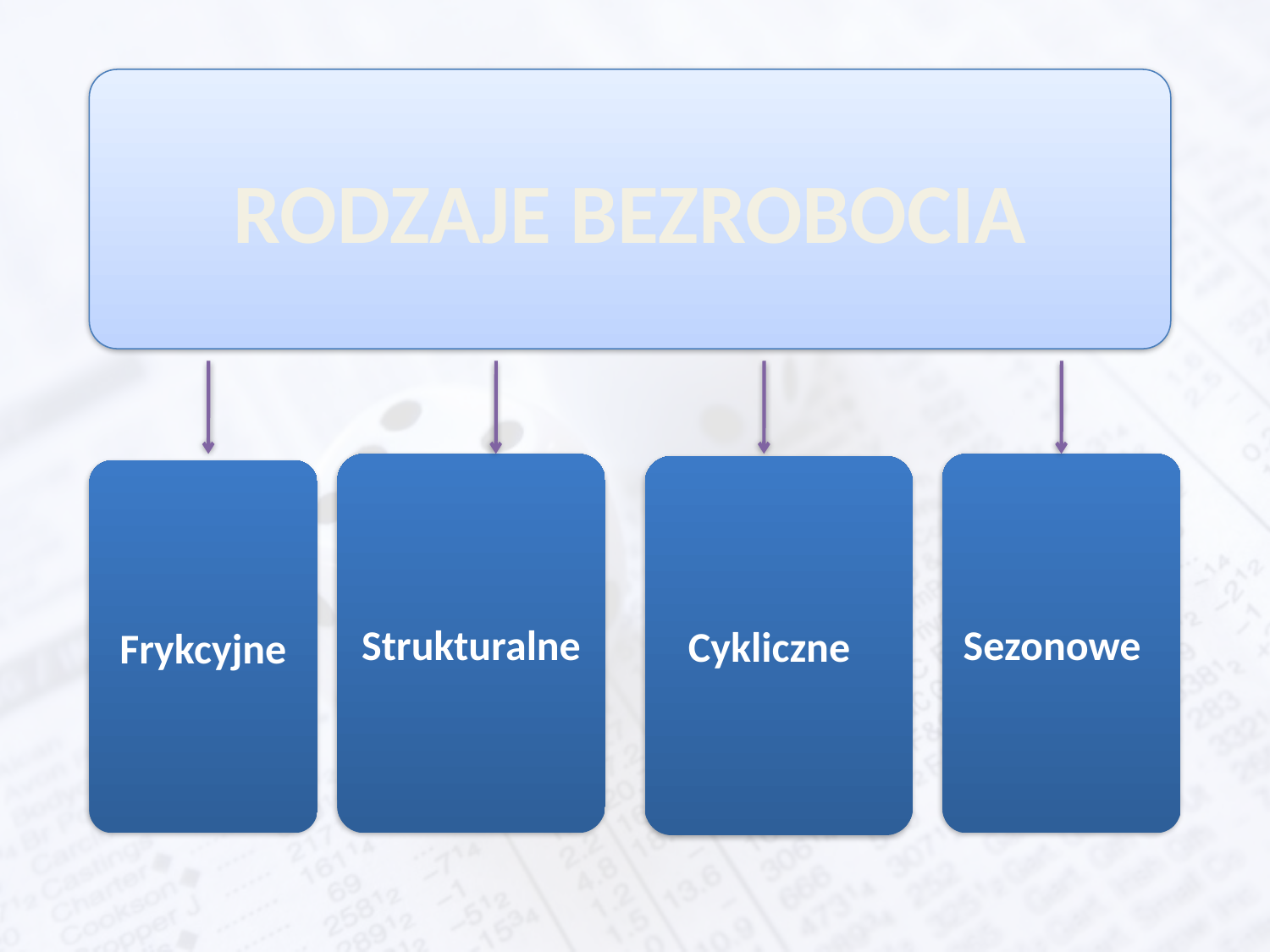

#
RODZAJE BEZROBOCIA
Strukturalne
Sezonowe
Cykliczne
Frykcyjne